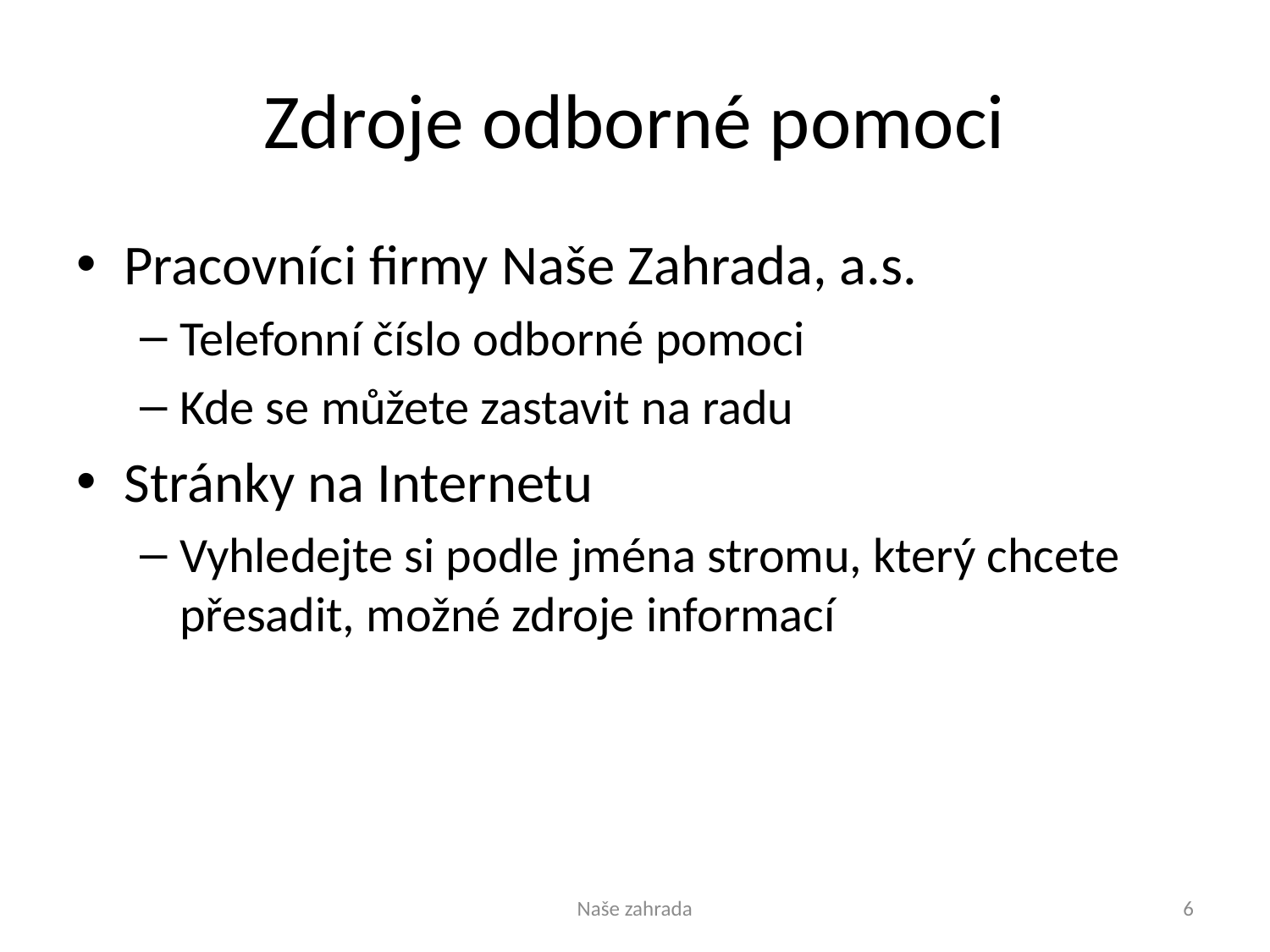

# Zdroje odborné pomoci
Pracovníci firmy Naše Zahrada, a.s.
Telefonní číslo odborné pomoci
Kde se můžete zastavit na radu
Stránky na Internetu
Vyhledejte si podle jména stromu, který chcete přesadit, možné zdroje informací
Naše zahrada
6